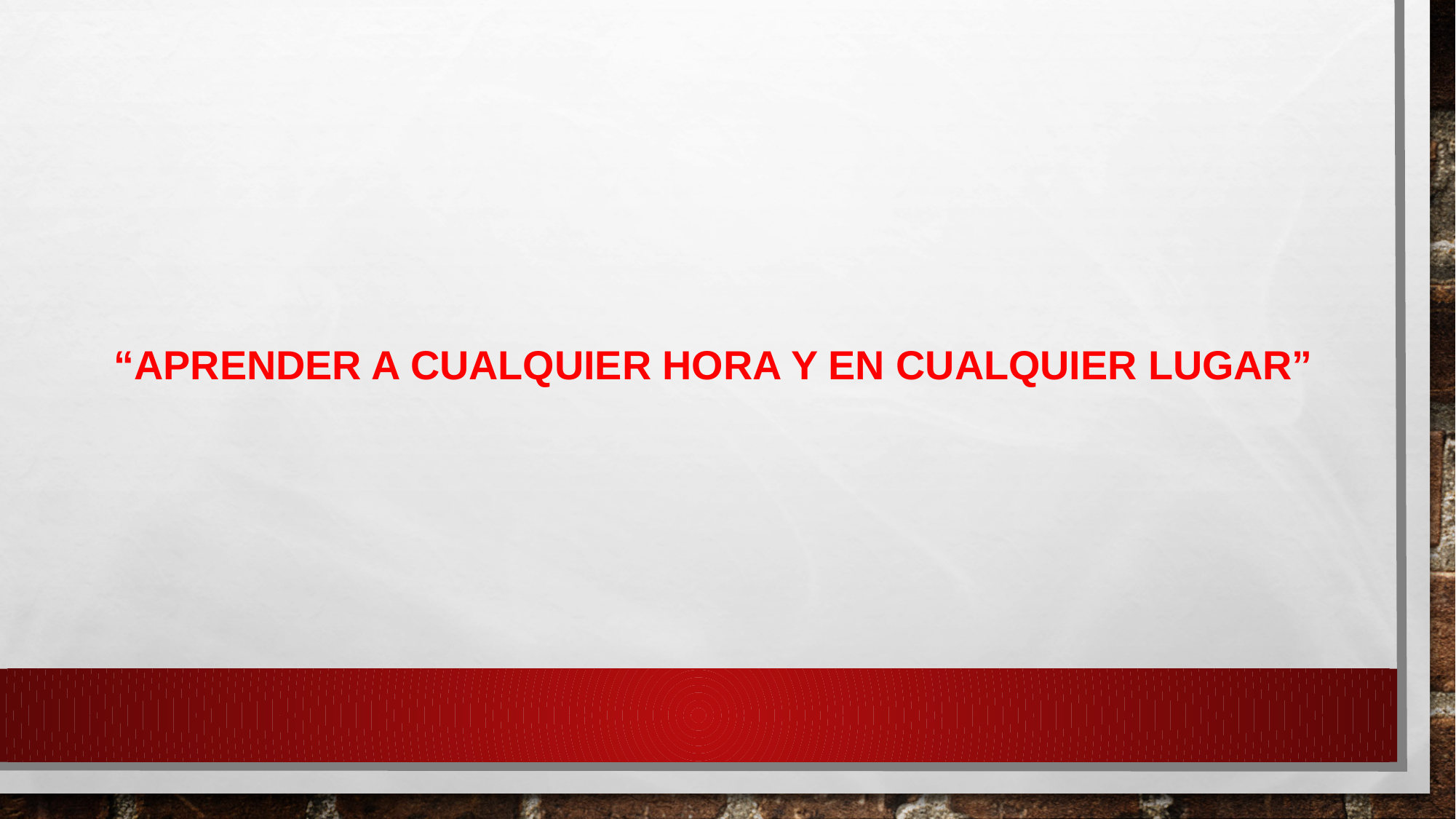

# “aprender a cualquier hora y en cualquier lugar”